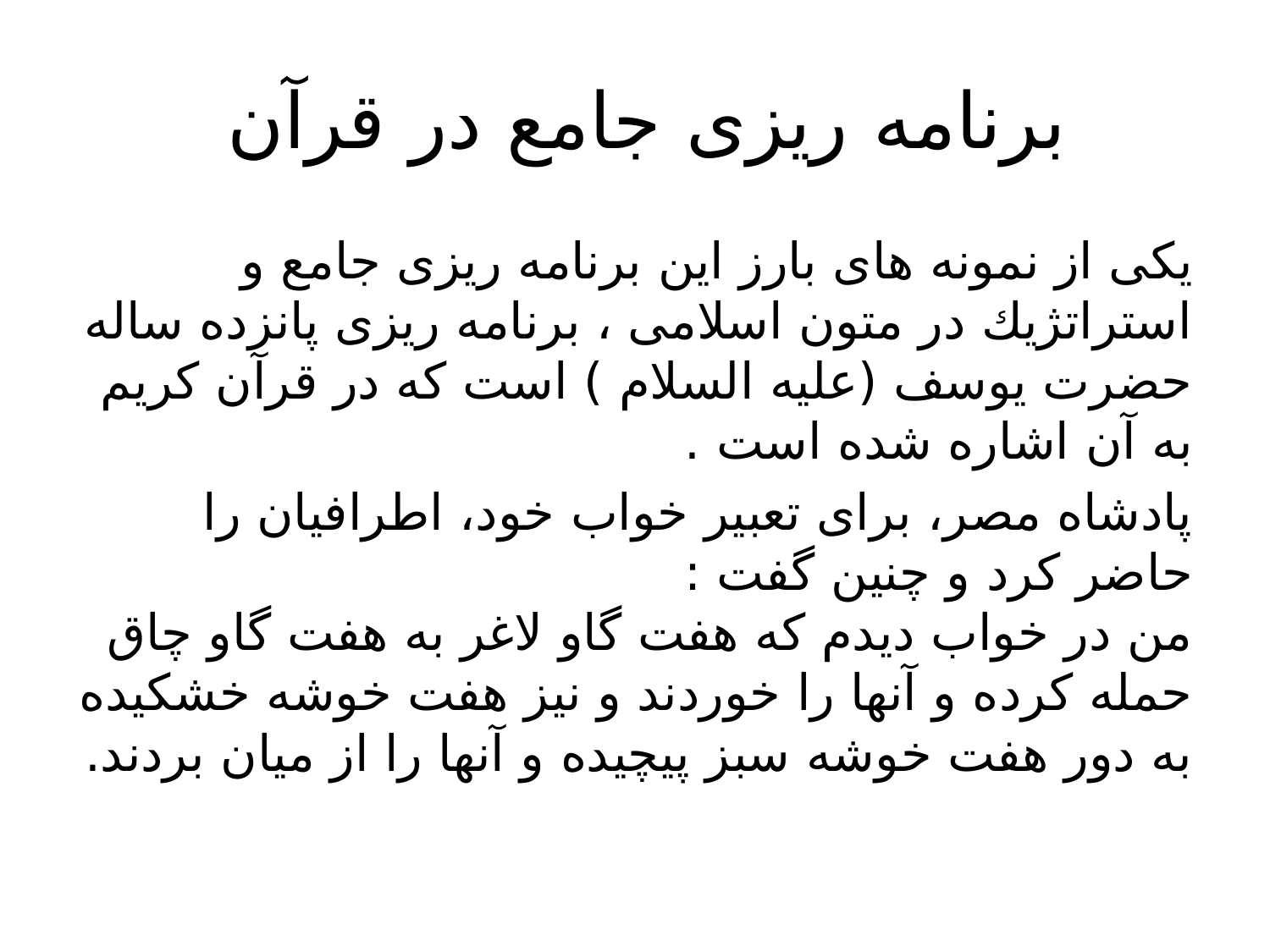

# برنامه ريزى جامع در قرآن
يكى از نمونه هاى بارز اين برنامه ريزى جامع و استراتژيك در متون اسلامى ، برنامه ريزى پانزده ساله حضرت يوسف (عليه السلام ) است كه در قرآن كريم به آن اشاره شده است .
پادشاه مصر، براى تعبير خواب خود، اطرافيان را حاضر كرد و چنين گفت :
من در خواب ديدم كه هفت گاو لاغر به هفت گاو چاق حمله كرده و آنها را خوردند و نيز هفت خوشه خشكيده به دور هفت خوشه سبز پيچيده و آنها را از ميان بردند.